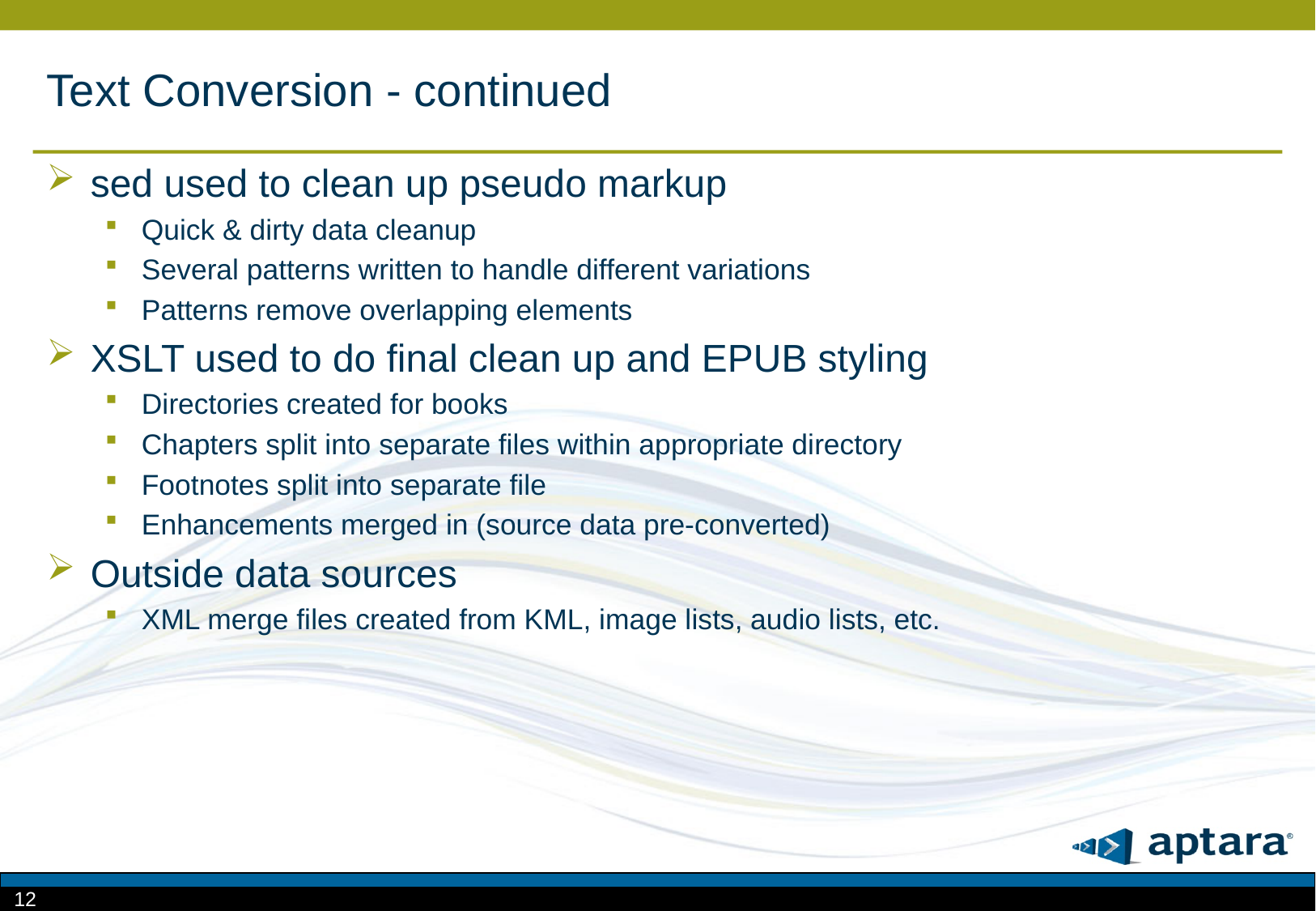

# Text Conversion - continued
sed used to clean up pseudo markup
Quick & dirty data cleanup
Several patterns written to handle different variations
Patterns remove overlapping elements
XSLT used to do final clean up and EPUB styling
Directories created for books
Chapters split into separate files within appropriate directory
Footnotes split into separate file
Enhancements merged in (source data pre-converted)
Outside data sources
XML merge files created from KML, image lists, audio lists, etc.
12